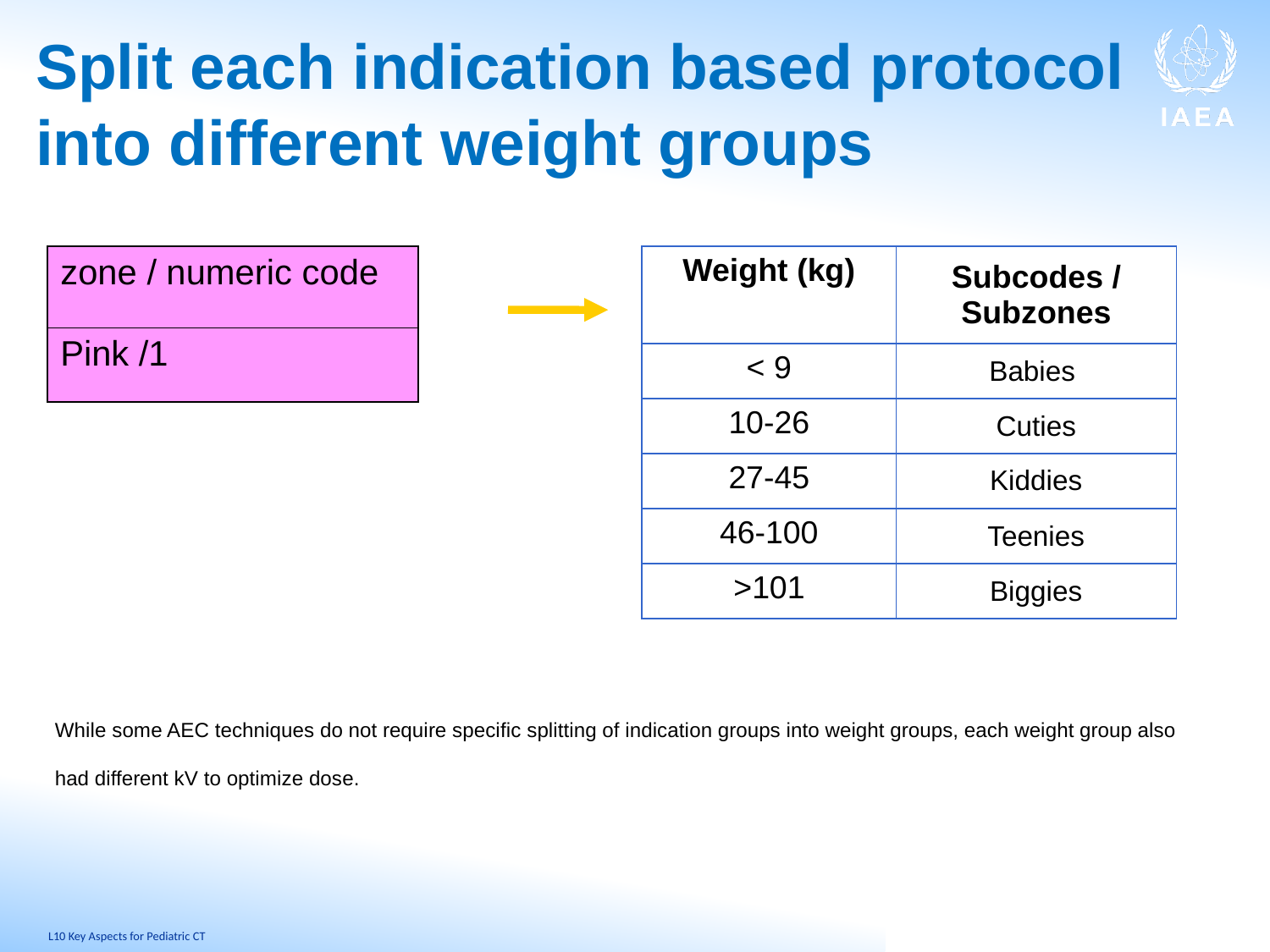

# Split each indication based protocol into different weight groups
| zone / numeric code |
| --- |
| Pink /1 |
| Weight (kg) | Subcodes / Subzones |
| --- | --- |
| < 9 | Babies |
| 10-26 | Cuties |
| 27-45 | Kiddies |
| 46-100 | Teenies |
| >101 | Biggies |

While some AEC techniques do not require specific splitting of indication groups into weight groups, each weight group also had different kV to optimize dose.